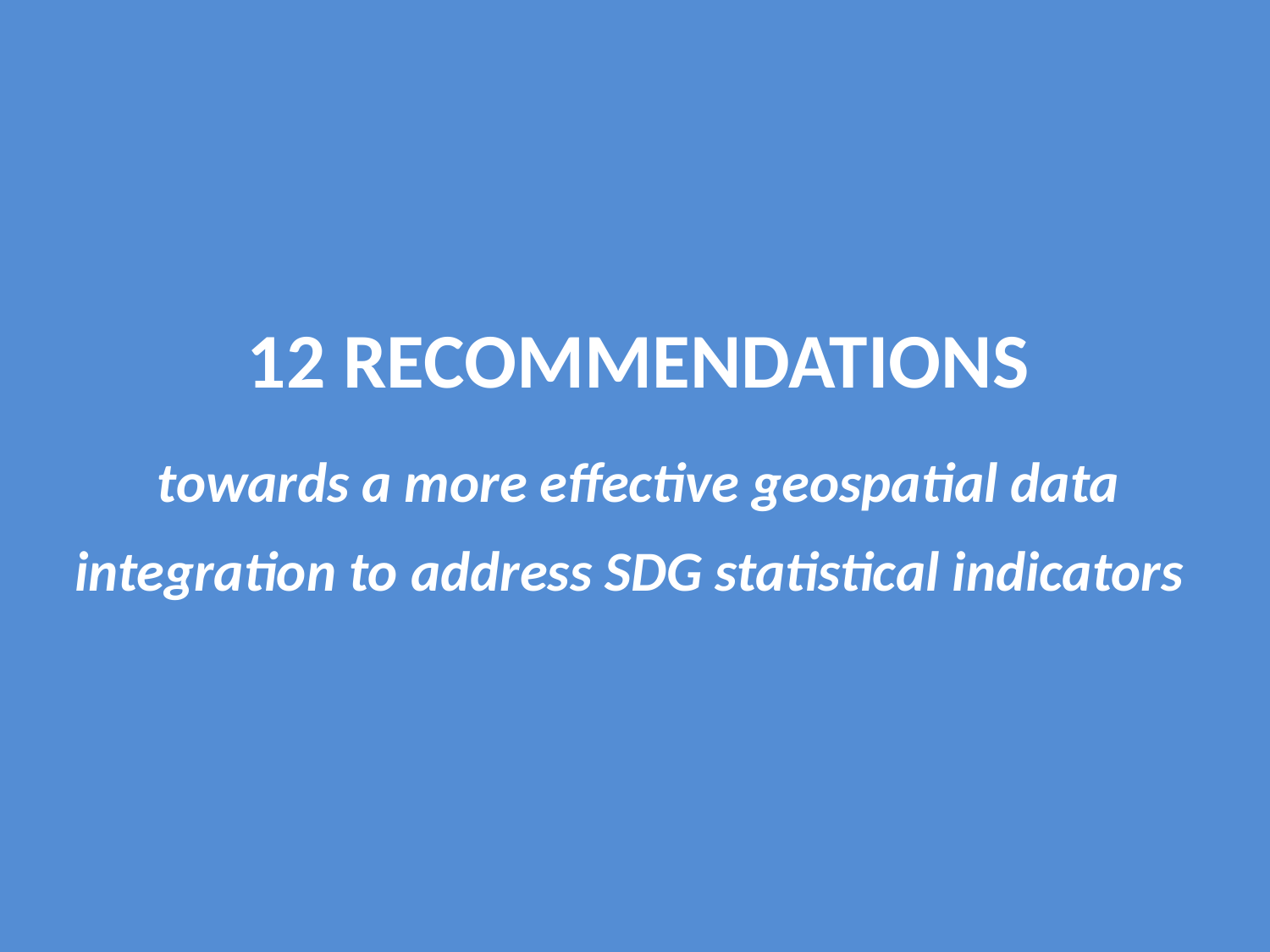

12 RECOMMENDATIONS

towards a more effective geospatial data integration to address SDG statistical indicators